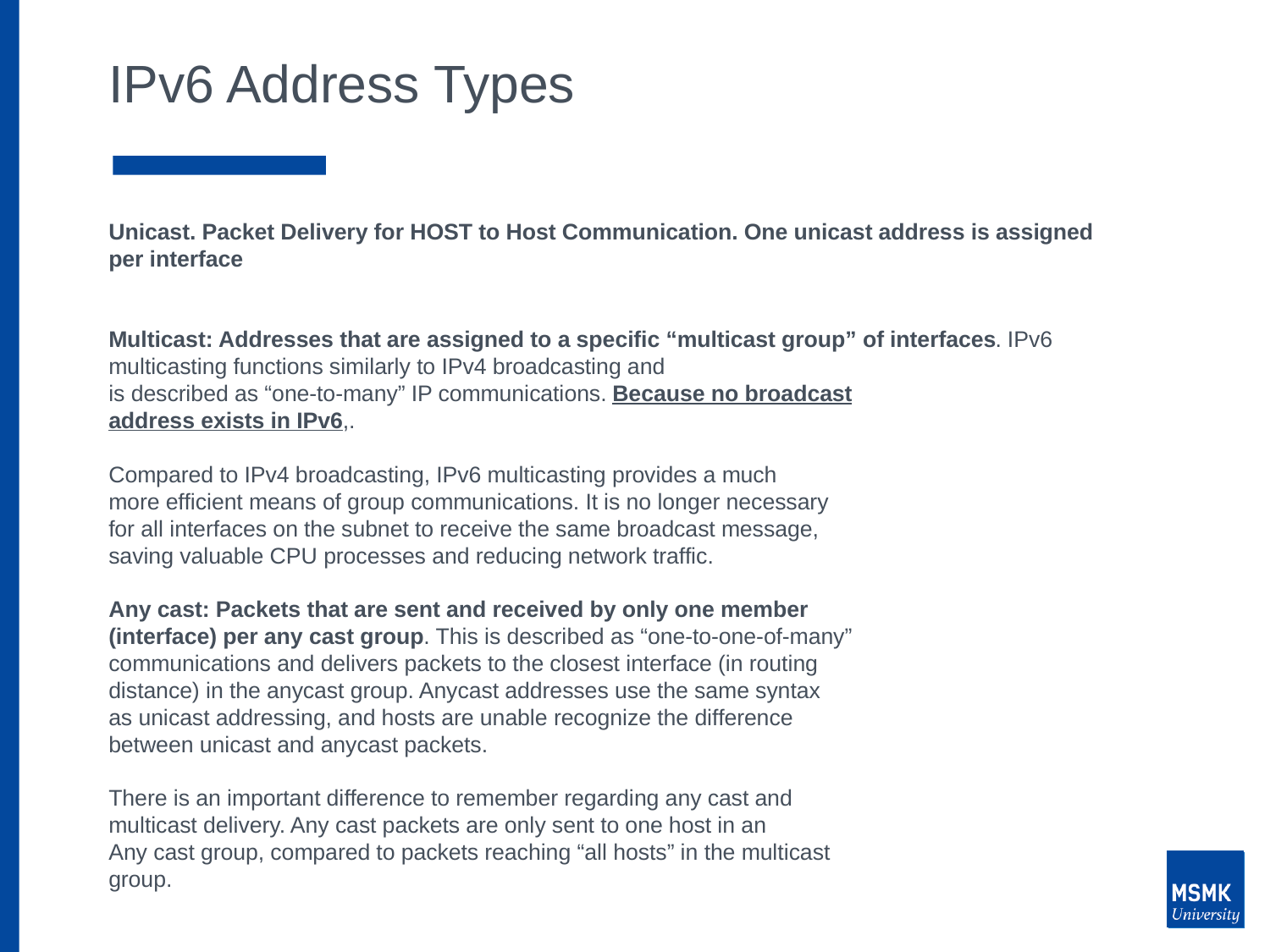

# IPv6 Address Types
Unicast. Packet Delivery for HOST to Host Communication. One unicast address is assigned per interface

Multicast: Addresses that are assigned to a specific “multicast group” of interfaces. IPv6 multicasting functions similarly to IPv4 broadcasting and
is described as “one-to-many” IP communications. Because no broadcast
address exists in IPv6,.

Compared to IPv4 broadcasting, IPv6 multicasting provides a much
more efficient means of group communications. It is no longer necessary
for all interfaces on the subnet to receive the same broadcast message,
saving valuable CPU processes and reducing network traffic.

Any cast: Packets that are sent and received by only one member
(interface) per any cast group. This is described as “one-to-one-of-many”
communications and delivers packets to the closest interface (in routing
distance) in the anycast group. Anycast addresses use the same syntax
as unicast addressing, and hosts are unable recognize the difference
between unicast and anycast packets.

There is an important difference to remember regarding any cast and
multicast delivery. Any cast packets are only sent to one host in an
Any cast group, compared to packets reaching “all hosts” in the multicast
group.